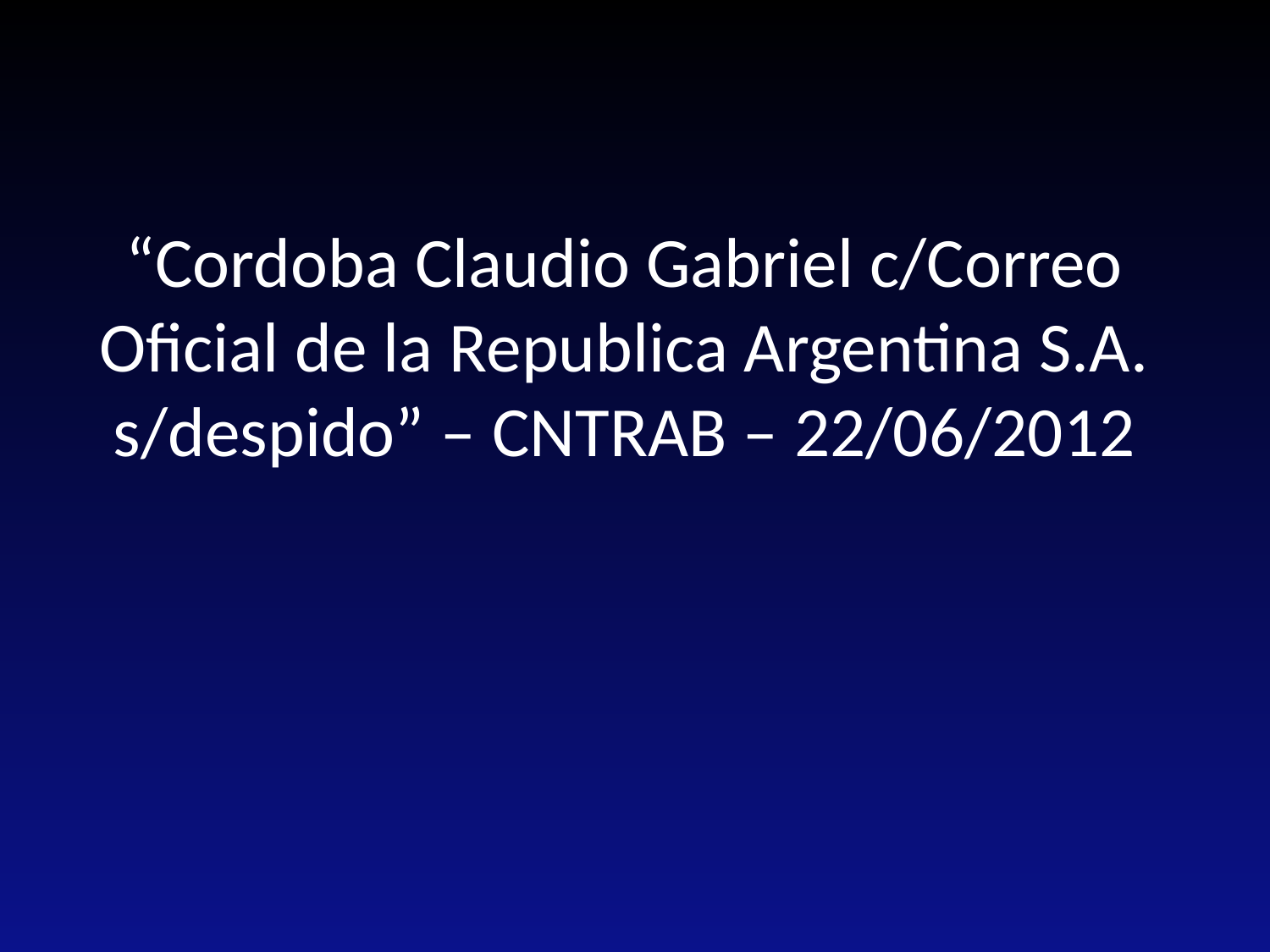

# “Cordoba Claudio Gabriel c/Correo Oficial de la Republica Argentina S.A. s/despido” – CNTRAB – 22/06/2012